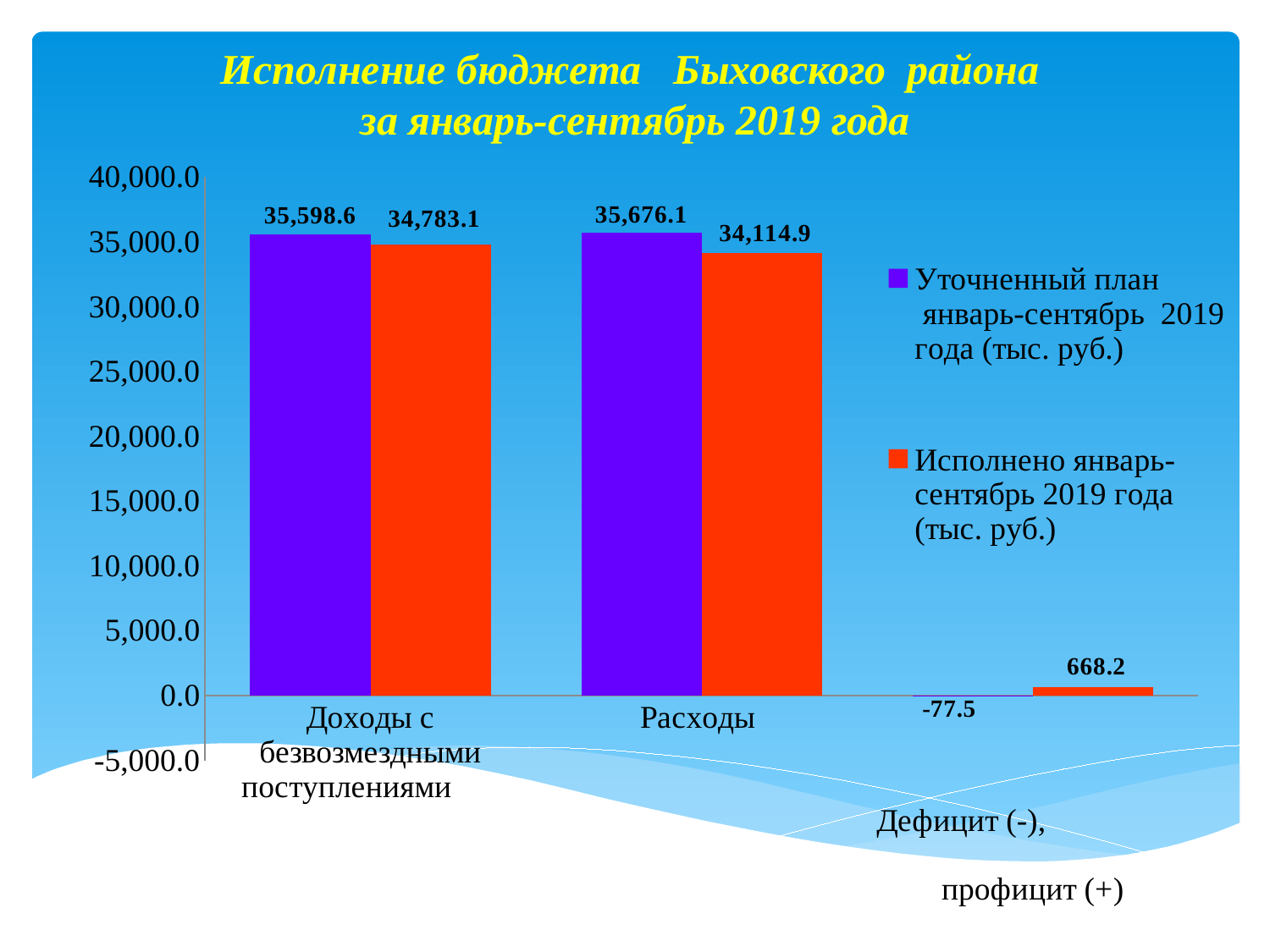

# Исполнение бюджета   Быховского  района за январь-сентябрь 2019 года

### Chart

| Category | Уточненный план          январь-сентябрь  2019 года (тыс. руб.) | Исполнено январь-сентябрь 2019 года (тыс. руб.) |
|---|---|---|
| Доходы с безвозмездными поступлениями       | 35598.6 | 34783.1 |
| Расходы  | 35676.1 | 34114.9 |
|                                                                                                              Дефицит (-),                                            профицит (+) | -77.5 | 668.1999999999971 |